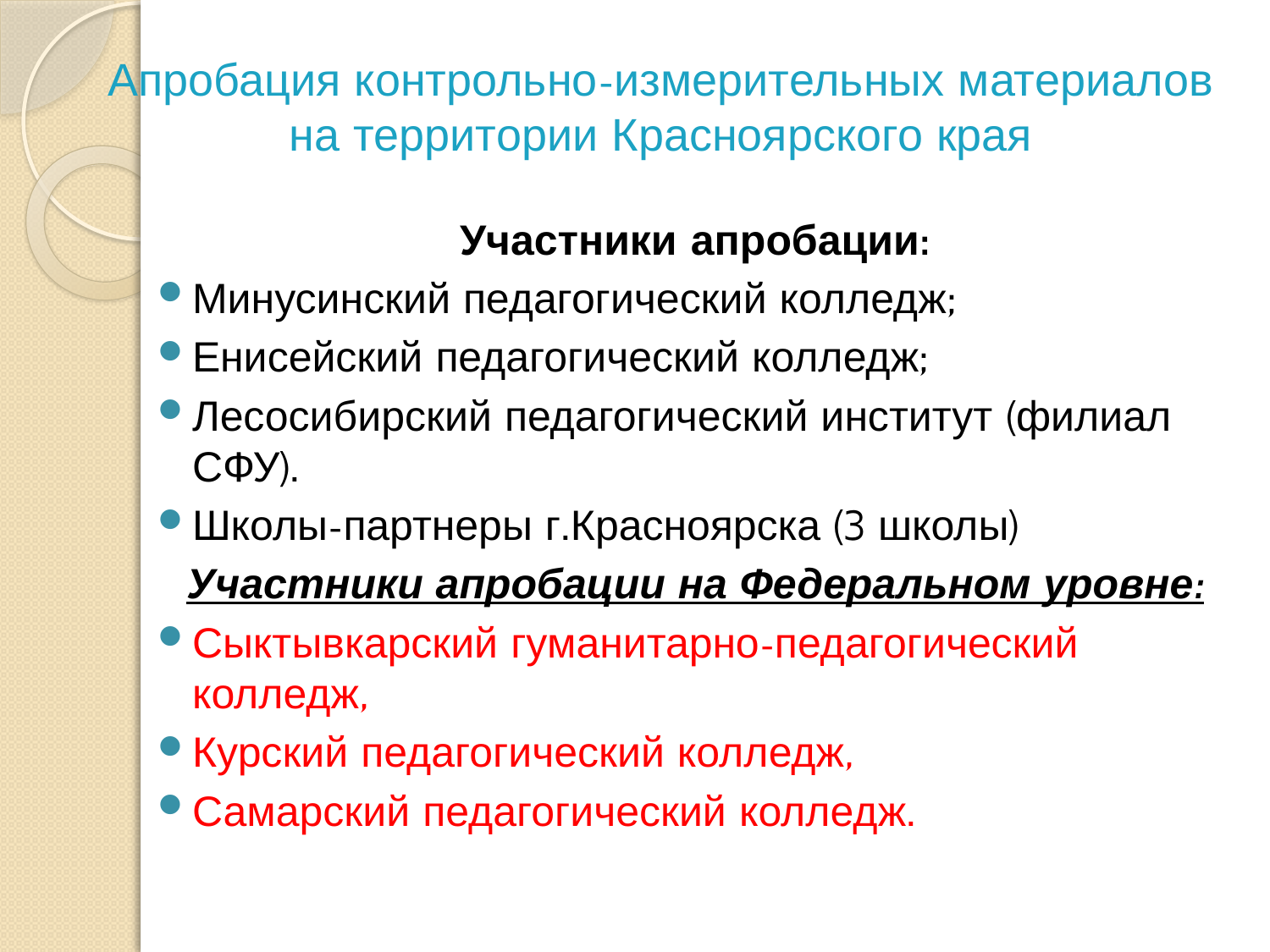

# Апробация контрольно-измерительных материалов на территории Красноярского края
Участники апробации:
Минусинский педагогический колледж;
Енисейский педагогический колледж;
Лесосибирский педагогический институт (филиал СФУ).
Школы-партнеры г.Красноярска (3 школы)
Участники апробации на Федеральном уровне:
Сыктывкарский гуманитарно-педагогический колледж,
Курский педагогический колледж,
Самарский педагогический колледж.